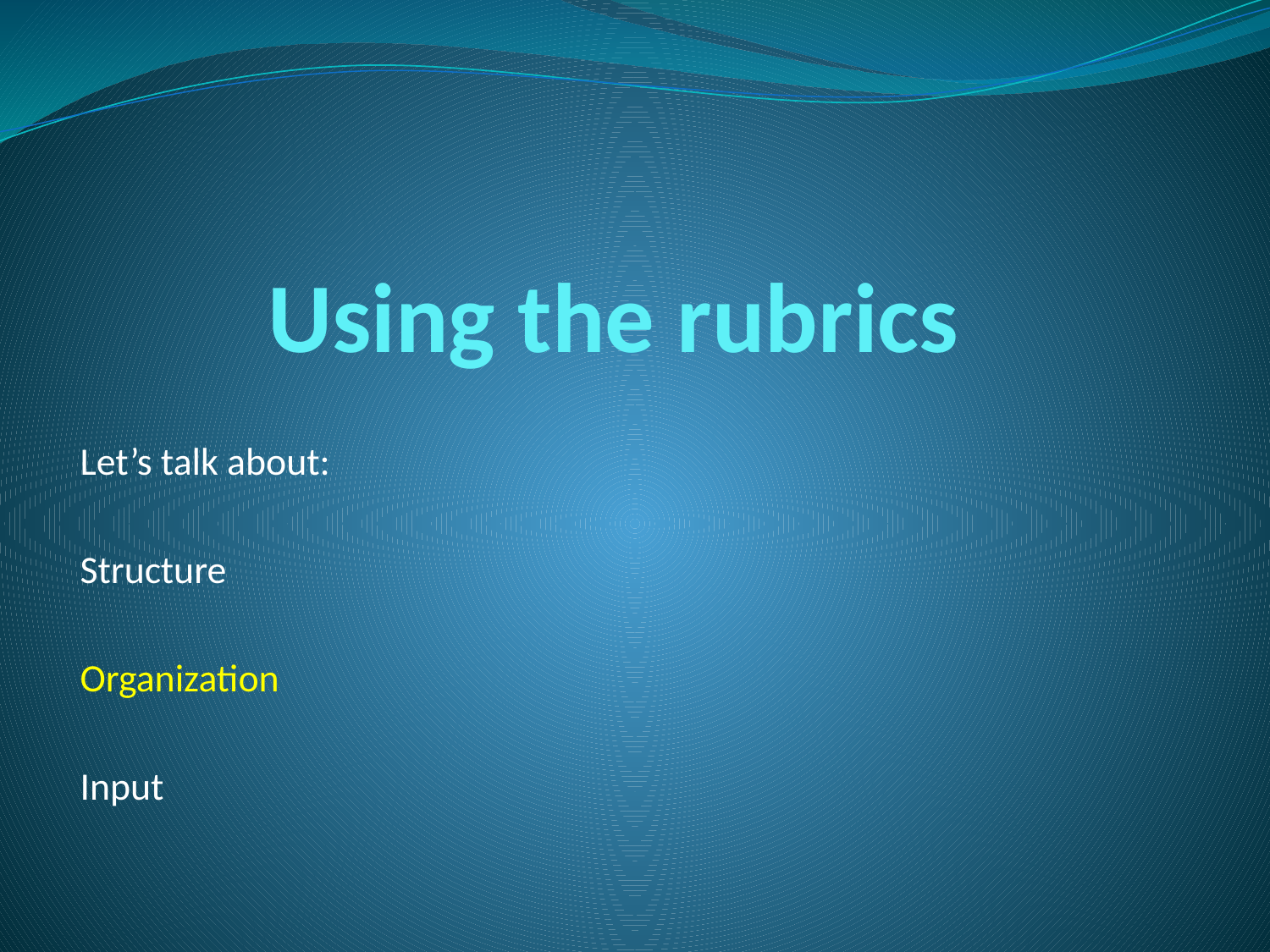

# Using the rubrics

Let’s talk about:

Structure

Organization

Input